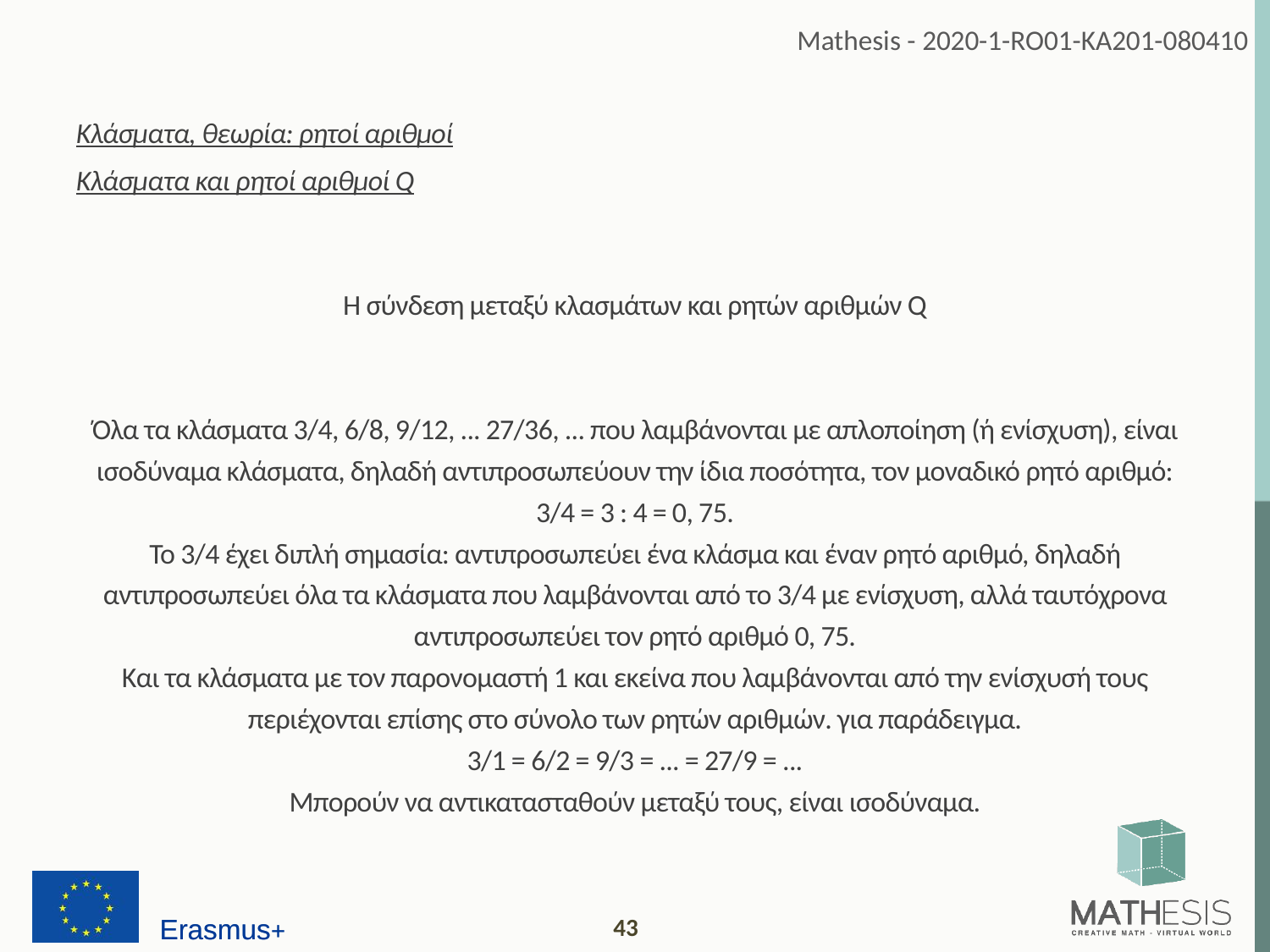

Κλάσματα, θεωρία: ρητοί αριθμοί
Κλάσματα και ρητοί αριθμοί Q

Η σύνδεση μεταξύ κλασμάτων και ρητών αριθμών Q

Όλα τα κλάσματα 3/4, 6/8, 9/12, ... 27/36, ... που λαμβάνονται με απλοποίηση (ή ενίσχυση), είναι ισοδύναμα κλάσματα, δηλαδή αντιπροσωπεύουν την ίδια ποσότητα, τον μοναδικό ρητό αριθμό:
3/4 = 3 : 4 = 0, 75.
Το 3/4 έχει διπλή σημασία: αντιπροσωπεύει ένα κλάσμα και έναν ρητό αριθμό, δηλαδή αντιπροσωπεύει όλα τα κλάσματα που λαμβάνονται από το 3/4 με ενίσχυση, αλλά ταυτόχρονα αντιπροσωπεύει τον ρητό αριθμό 0, 75.
Και τα κλάσματα με τον παρονομαστή 1 και εκείνα που λαμβάνονται από την ενίσχυσή τους περιέχονται επίσης στο σύνολο των ρητών αριθμών. για παράδειγμα.
3/1 = 6/2 = 9/3 = ... = 27/9 = ...
Μπορούν να αντικατασταθούν μεταξύ τους, είναι ισοδύναμα.